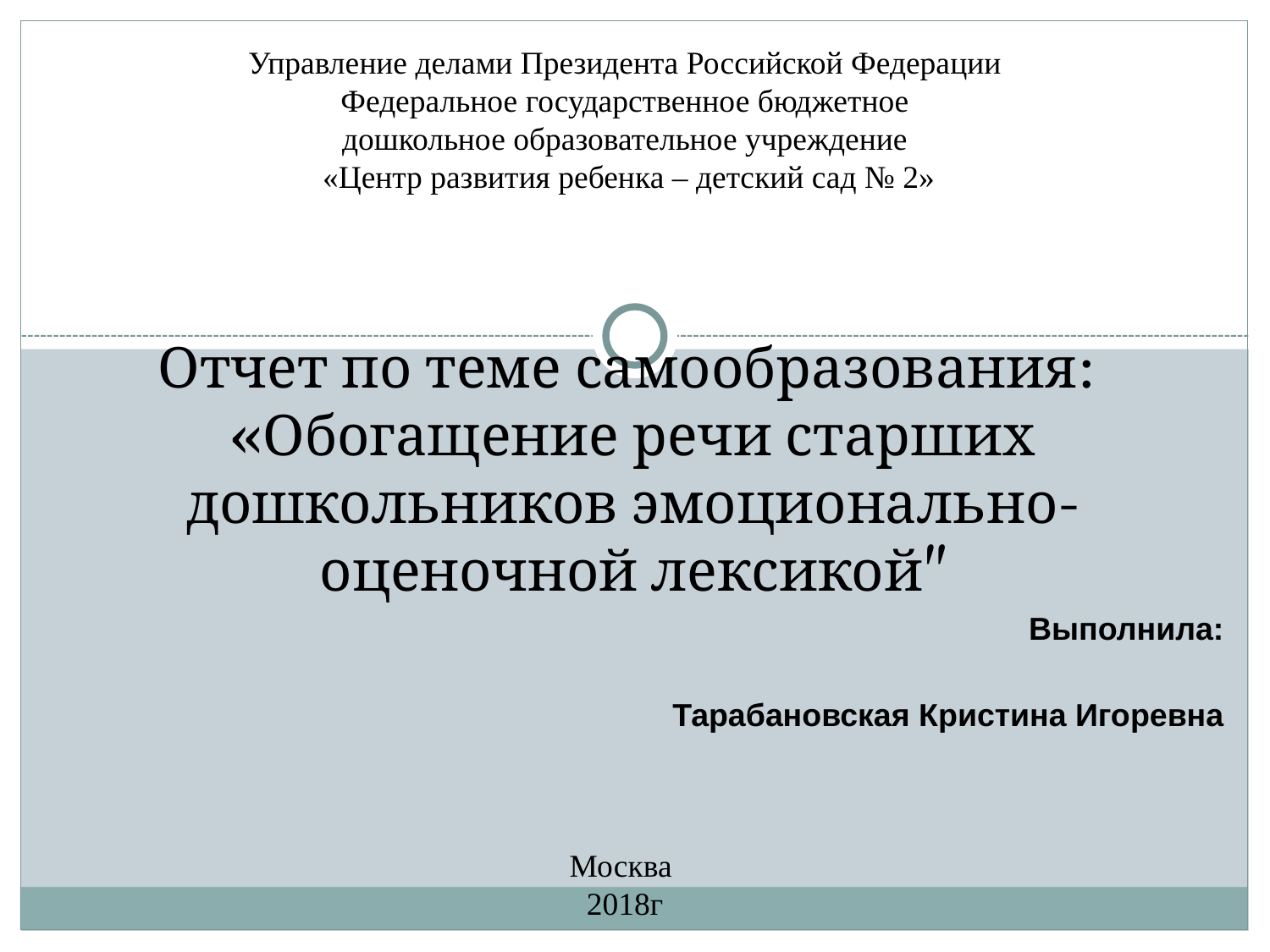

Управление делами Президента Российской Федерации
Федеральное государственное бюджетное
дошкольное образовательное учреждение
 «Центр развития ребенка – детский сад № 2»
Отчет по теме самообразования:
«Обогащение речи старших дошкольников эмоционально-оценочной лексикой"

Выполнила:
Тарабановская Кристина Игоревна
Москва
2018г